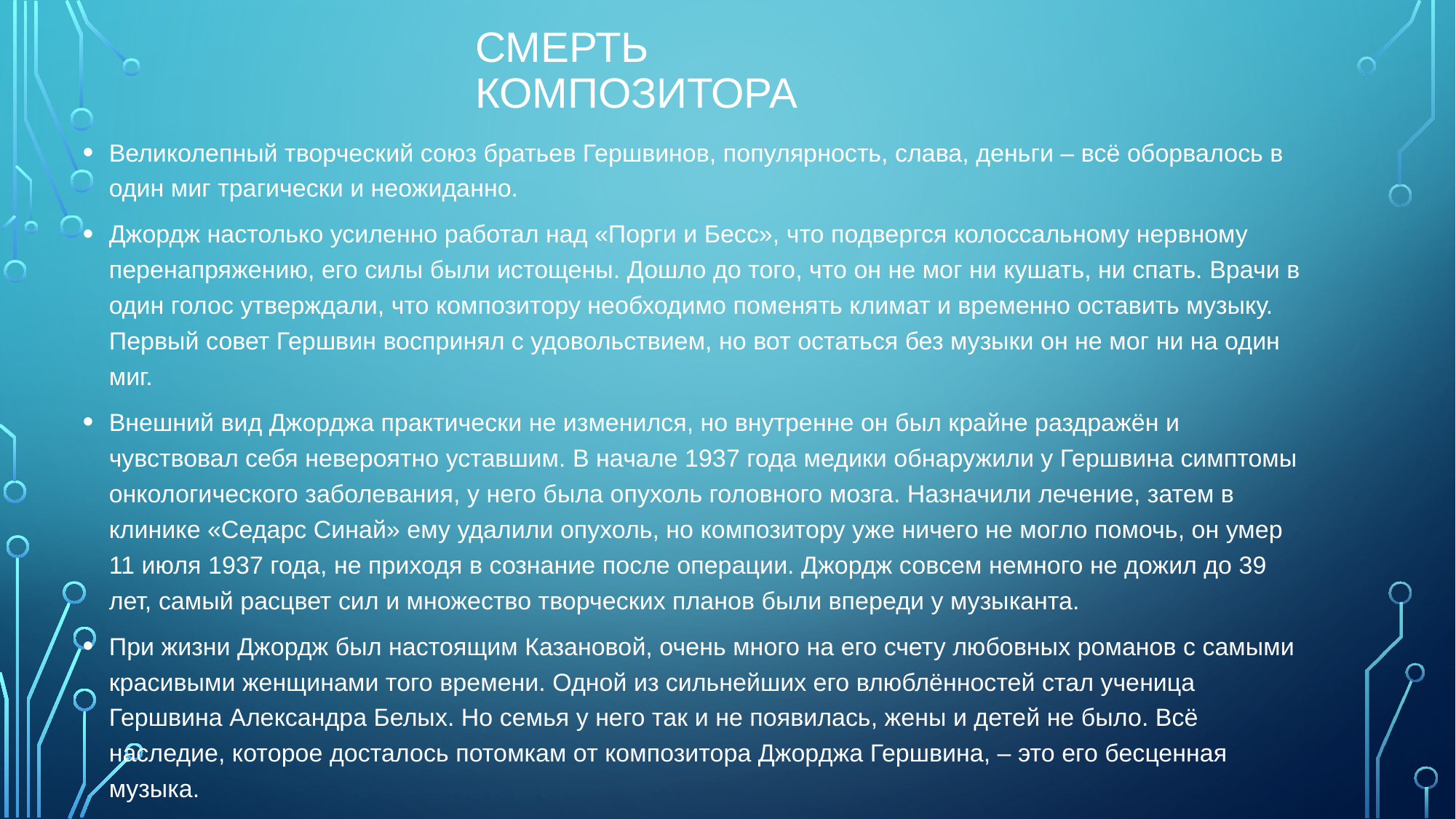

# Смерть композитора
Великолепный творческий союз братьев Гершвинов, популярность, слава, деньги – всё оборвалось в один миг трагически и неожиданно.
Джордж настолько усиленно работал над «Порги и Бесс», что подвергся колоссальному нервному перенапряжению, его силы были истощены. Дошло до того, что он не мог ни кушать, ни спать. Врачи в один голос утверждали, что композитору необходимо поменять климат и временно оставить музыку. Первый совет Гершвин воспринял с удовольствием, но вот остаться без музыки он не мог ни на один миг.
Внешний вид Джорджа практически не изменился, но внутренне он был крайне раздражён и чувствовал себя невероятно уставшим. В начале 1937 года медики обнаружили у Гершвина симптомы онкологического заболевания, у него была опухоль головного мозга. Назначили лечение, затем в клинике «Седарс Синай» ему удалили опухоль, но композитору уже ничего не могло помочь, он умер 11 июля 1937 года, не приходя в сознание после операции. Джордж совсем немного не дожил до 39 лет, самый расцвет сил и множество творческих планов были впереди у музыканта.
При жизни Джордж был настоящим Казановой, очень много на его счету любовных романов с самыми красивыми женщинами того времени. Одной из сильнейших его влюблённостей стал ученица Гершвина Александра Белых. Но семья у него так и не появилась, жены и детей не было. Всё наследие, которое досталось потомкам от композитора Джорджа Гершвина, – это его бесценная музыка.